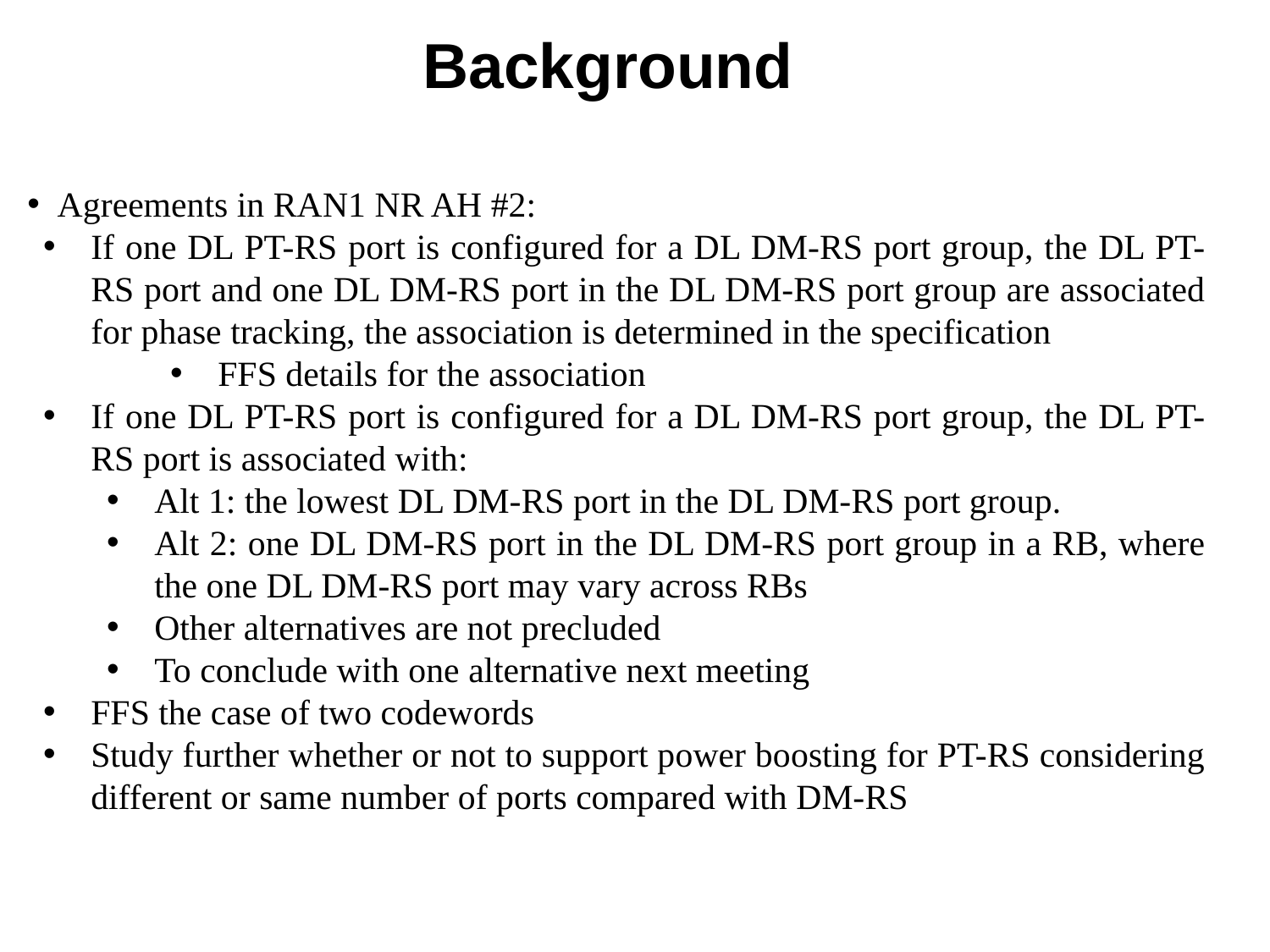

# Background
Agreements in RAN1 NR AH #2:
If one DL PT-RS port is configured for a DL DM-RS port group, the DL PT-RS port and one DL DM-RS port in the DL DM-RS port group are associated for phase tracking, the association is determined in the specification
FFS details for the association
If one DL PT-RS port is configured for a DL DM-RS port group, the DL PT-RS port is associated with:
Alt 1: the lowest DL DM-RS port in the DL DM-RS port group.
Alt 2: one DL DM-RS port in the DL DM-RS port group in a RB, where the one DL DM-RS port may vary across RBs
Other alternatives are not precluded
To conclude with one alternative next meeting
FFS the case of two codewords
Study further whether or not to support power boosting for PT-RS considering different or same number of ports compared with DM-RS